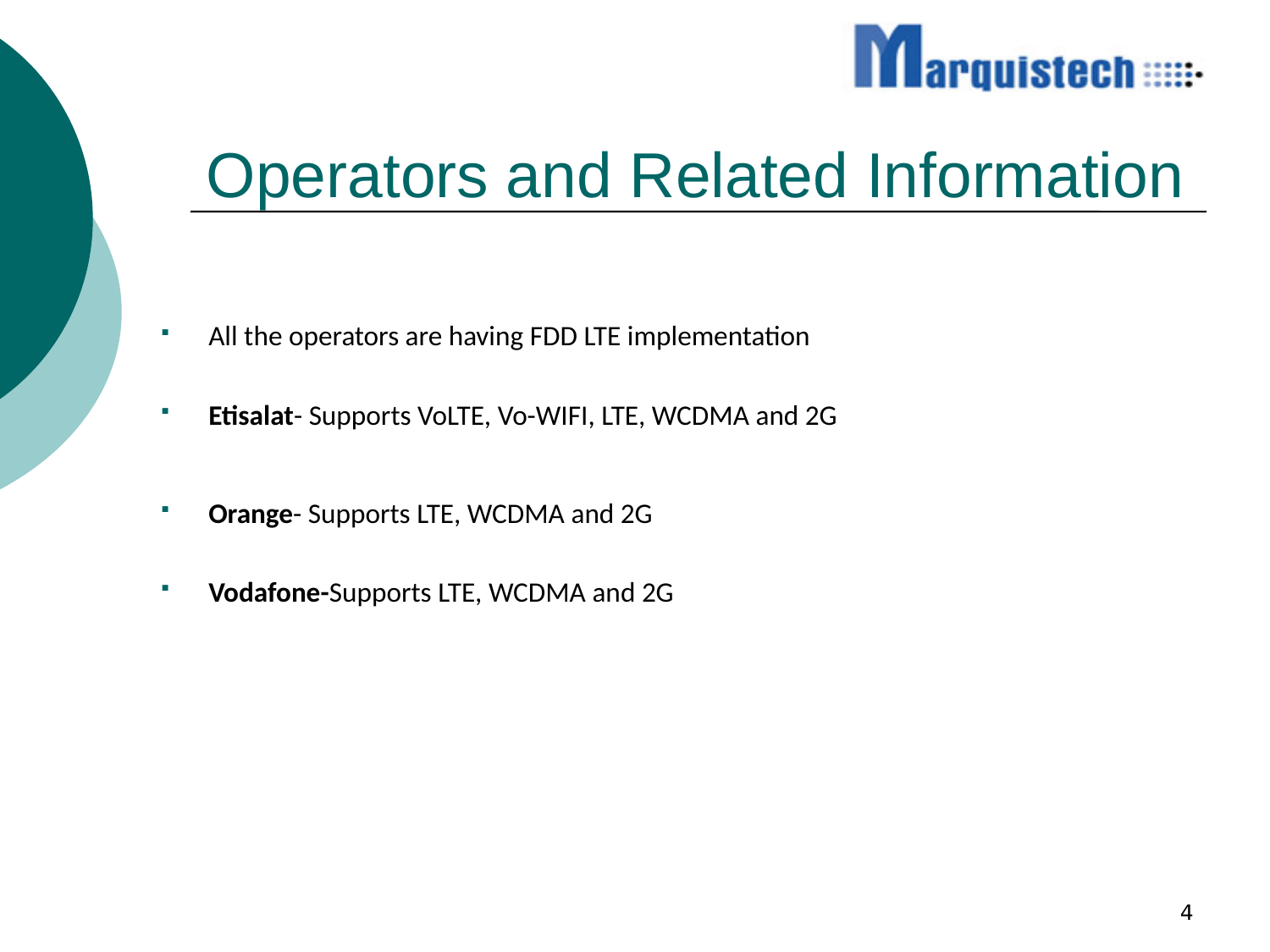

# Operators and Related Information

All the operators are having FDD LTE implementation

Etisalat- Supports VoLTE, Vo-WIFI, LTE, WCDMA and 2G

Orange- Supports LTE, WCDMA and 2G

Vodafone-Supports LTE, WCDMA and 2G

4